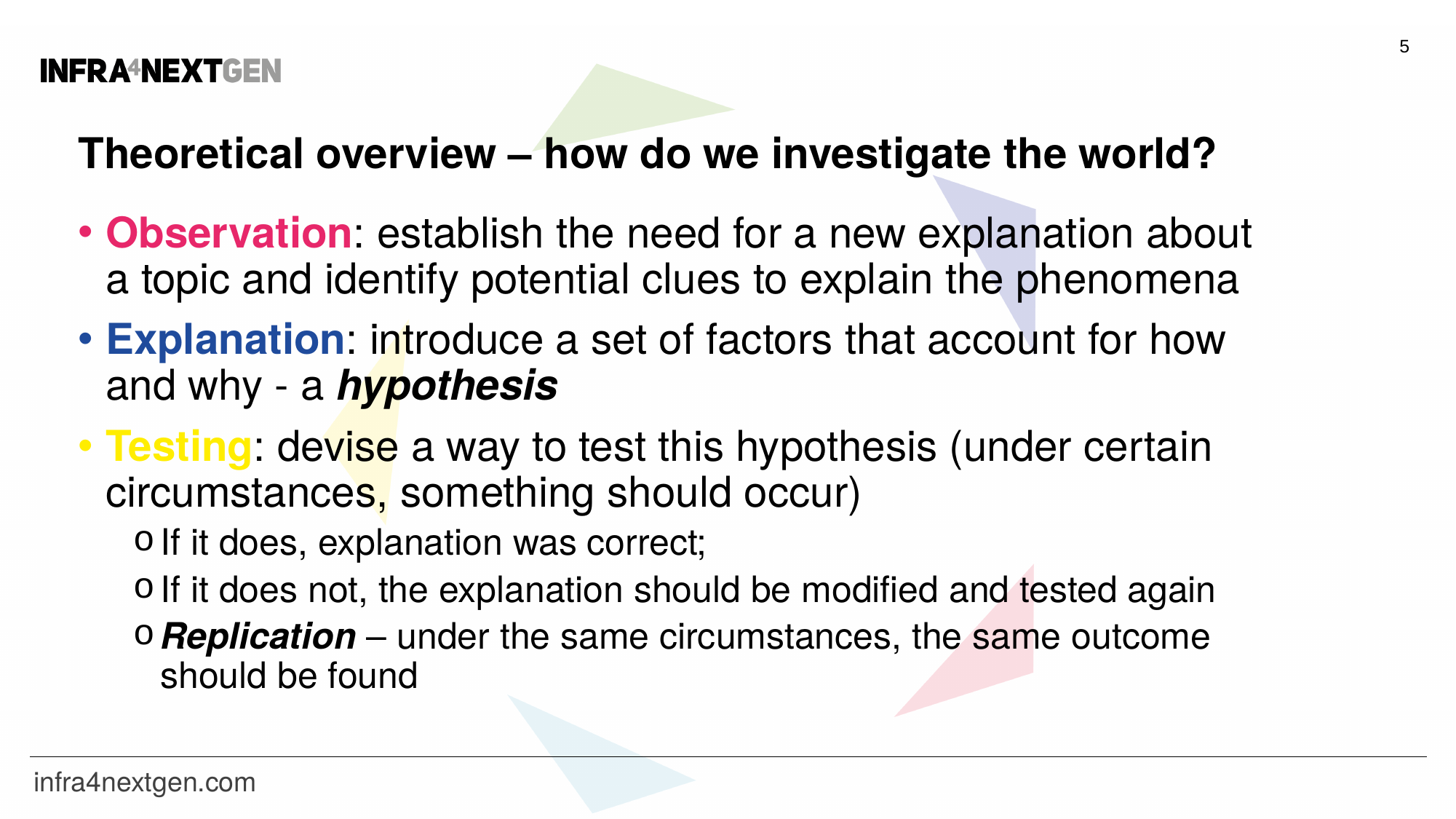

5
# Theoretical overview – how do we investigate the world?
Observation: establish the need for a new explanation about a topic and identify potential clues to explain the phenomena
Explanation: introduce a set of factors that account for how and why - a hypothesis
Testing: devise a way to test this hypothesis (under certain circumstances, something should occur)
If it does, explanation was correct;
If it does not, the explanation should be modified and tested again
Replication – under the same circumstances, the same outcome should be found

infra4nextgen.com